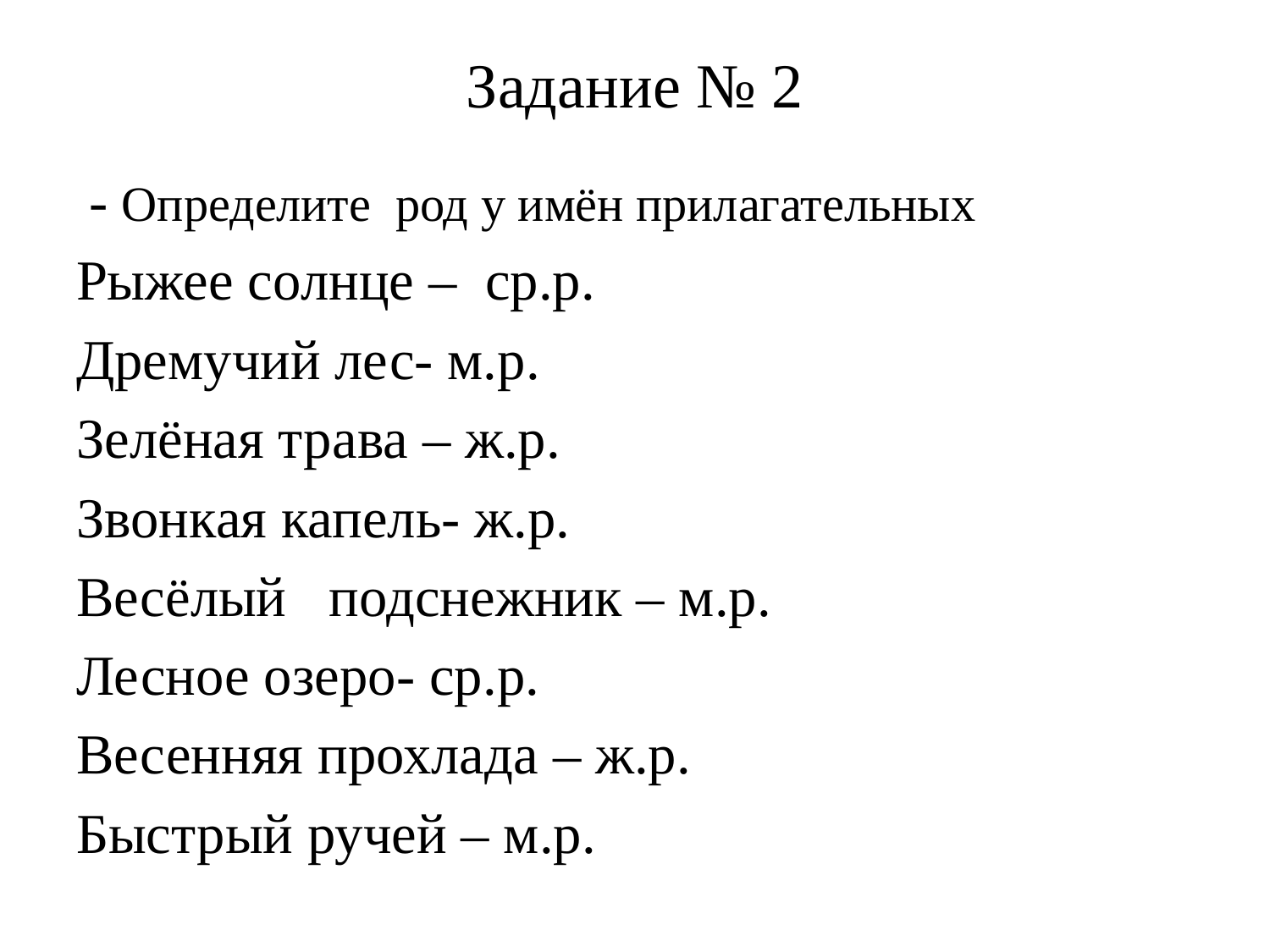

# Задание № 2
 - Определите  род у имён прилагательных
Рыжее солнце –  ср.р.
Дремучий лес- м.р.
Зелёная трава – ж.р.
Звонкая капель- ж.р.
Весёлый   подснежник – м.р.
Лесное озеро- ср.р.
Весенняя прохлада – ж.р.
Быстрый ручей – м.р.